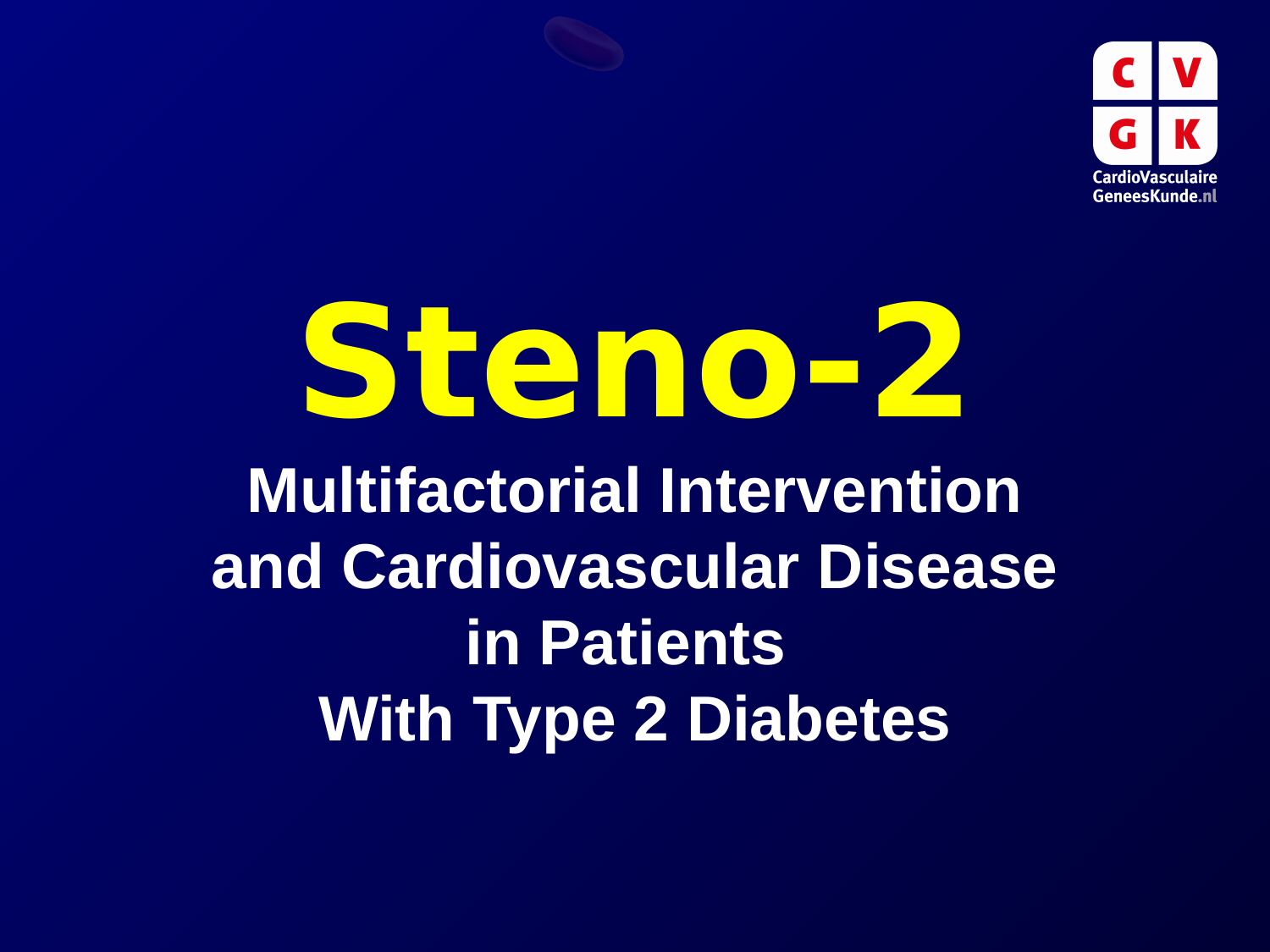

# Steno-2
Multifactorial Intervention and Cardiovascular Disease in Patients
With Type 2 Diabetes